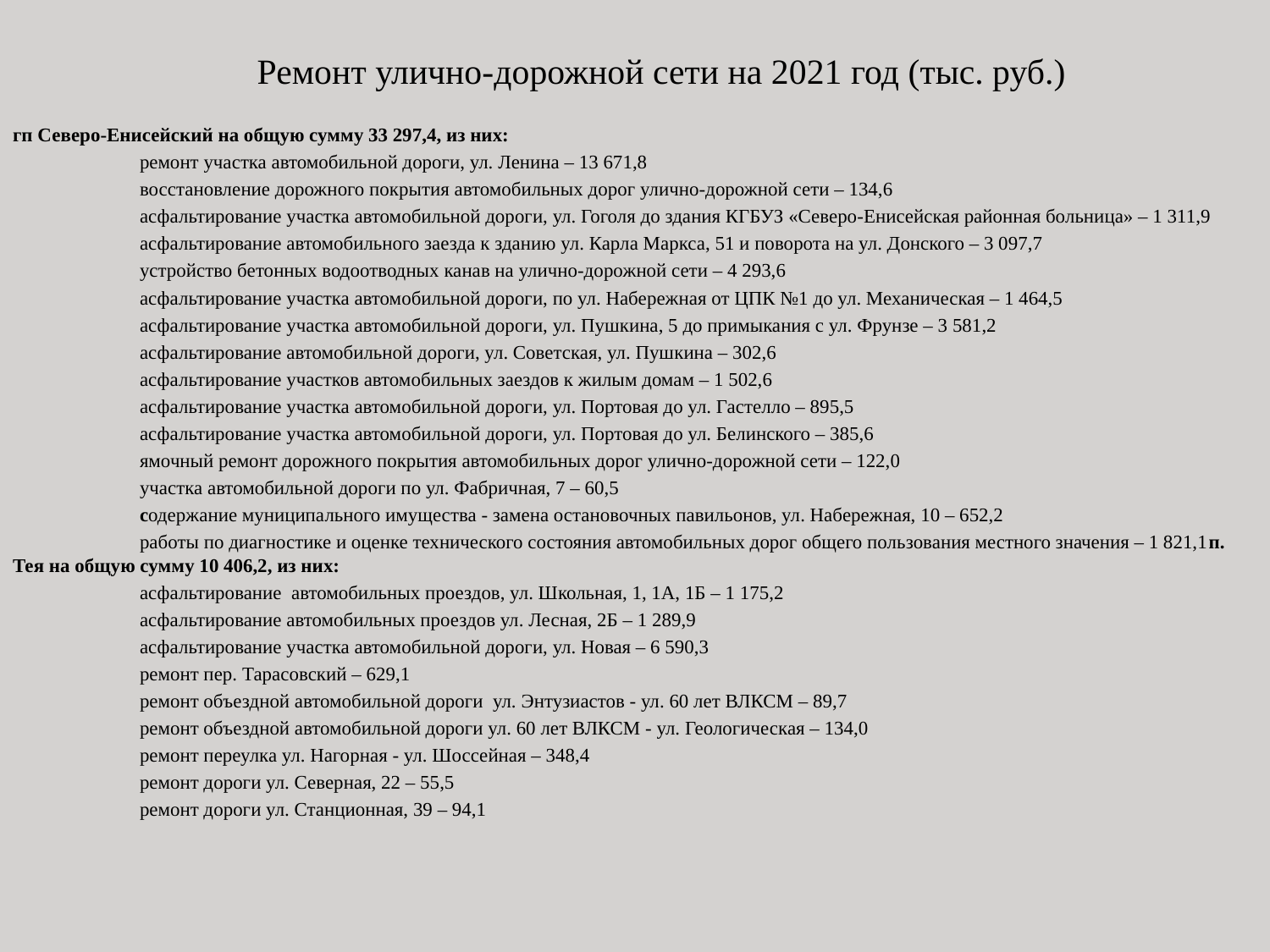

# Ремонт улично-дорожной сети на 2021 год (тыс. руб.)
гп Северо-Енисейский на общую сумму 33 297,4, из них:
	ремонт участка автомобильной дороги, ул. Ленина – 13 671,8
	восстановление дорожного покрытия автомобильных дорог улично-дорожной сети – 134,6
	асфальтирование участка автомобильной дороги, ул. Гоголя до здания КГБУЗ «Северо-Енисейская районная больница» – 1 311,9
	асфальтирование автомобильного заезда к зданию ул. Карла Маркса, 51 и поворота на ул. Донского – 3 097,7
	устройство бетонных водоотводных канав на улично-дорожной сети – 4 293,6
	асфальтирование участка автомобильной дороги, по ул. Набережная от ЦПК №1 до ул. Механическая – 1 464,5
	асфальтирование участка автомобильной дороги, ул. Пушкина, 5 до примыкания с ул. Фрунзе – 3 581,2
	асфальтирование автомобильной дороги, ул. Советская, ул. Пушкина – 302,6
	асфальтирование участков автомобильных заездов к жилым домам – 1 502,6
	асфальтирование участка автомобильной дороги, ул. Портовая до ул. Гастелло – 895,5
	асфальтирование участка автомобильной дороги, ул. Портовая до ул. Белинского – 385,6
	ямочный ремонт дорожного покрытия автомобильных дорог улично-дорожной сети – 122,0
	участка автомобильной дороги по ул. Фабричная, 7 – 60,5
	содержание муниципального имущества - замена остановочных павильонов, ул. Набережная, 10 – 652,2
	работы по диагностике и оценке технического состояния автомобильных дорог общего пользования местного значения – 1 821,1п. Тея на общую сумму 10 406,2, из них:
	асфальтирование  автомобильных проездов, ул. Школьная, 1, 1А, 1Б – 1 175,2
	асфальтирование автомобильных проездов ул. Лесная, 2Б – 1 289,9
	асфальтирование участка автомобильной дороги, ул. Новая – 6 590,3
	ремонт пер. Тарасовский – 629,1
	ремонт объездной автомобильной дороги  ул. Энтузиастов - ул. 60 лет ВЛКСМ – 89,7
	ремонт объездной автомобильной дороги ул. 60 лет ВЛКСМ - ул. Геологическая – 134,0
	ремонт переулка ул. Нагорная - ул. Шоссейная – 348,4
	ремонт дороги ул. Северная, 22 – 55,5
	ремонт дороги ул. Станционная, 39 – 94,1